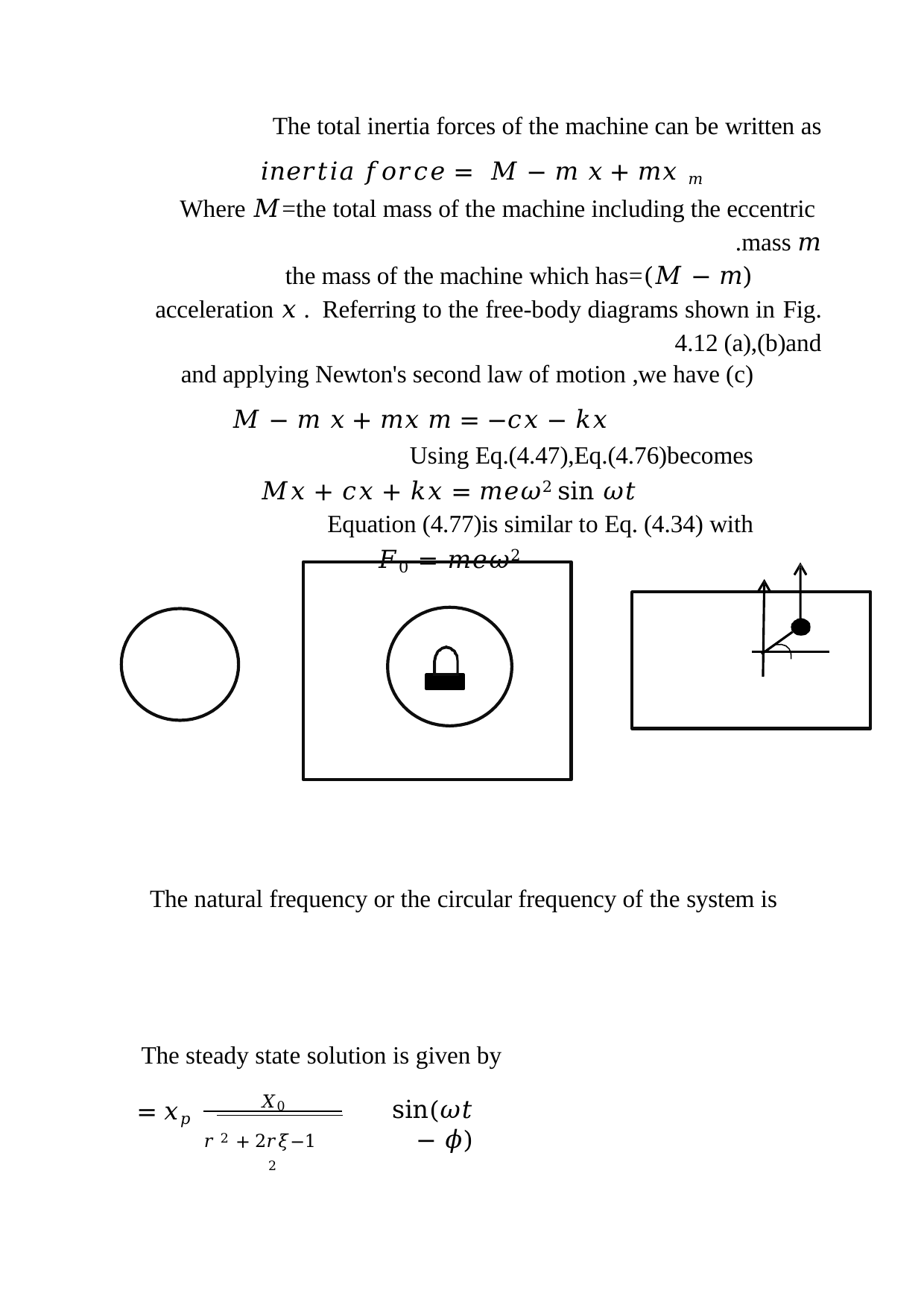

The total inertia forces of the machine can be written as
𝑖𝑛𝑒𝑟𝑡𝑖𝑎 𝑓𝑜𝑟𝑐𝑒 = 𝑀 − 𝑚 𝑥 + 𝑚𝑥 𝑚
Where 𝑀=the total mass of the machine including the eccentric  mass 𝑚.
(𝑀 − 𝑚)=the mass of the machine which has acceleration 𝑥 .  Referring to the free-body diagrams shown in Fig. 4.12 (a),(b)and
(c) and applying Newton's second law of motion ,we have
 𝑀 − 𝑚 𝑥 + 𝑚𝑥 𝑚 = −𝑐𝑥 − 𝑘𝑥
Using Eq.(4.47),Eq.(4.76)becomes
𝑀𝑥 + 𝑐𝑥 + 𝑘𝑥 = 𝑚𝑒𝜔2 sin 𝜔𝑡
Equation (4.77)is similar to Eq. (4.34) with
𝐹0  = 𝑚𝑒𝜔2

The natural frequency or the circular frequency of the system is
The steady state solution is given by
𝑋0
  1−𝑟 2 + 2𝑟𝜉 2
𝑥𝑝 =
sin(𝜔𝑡 − 𝜙)